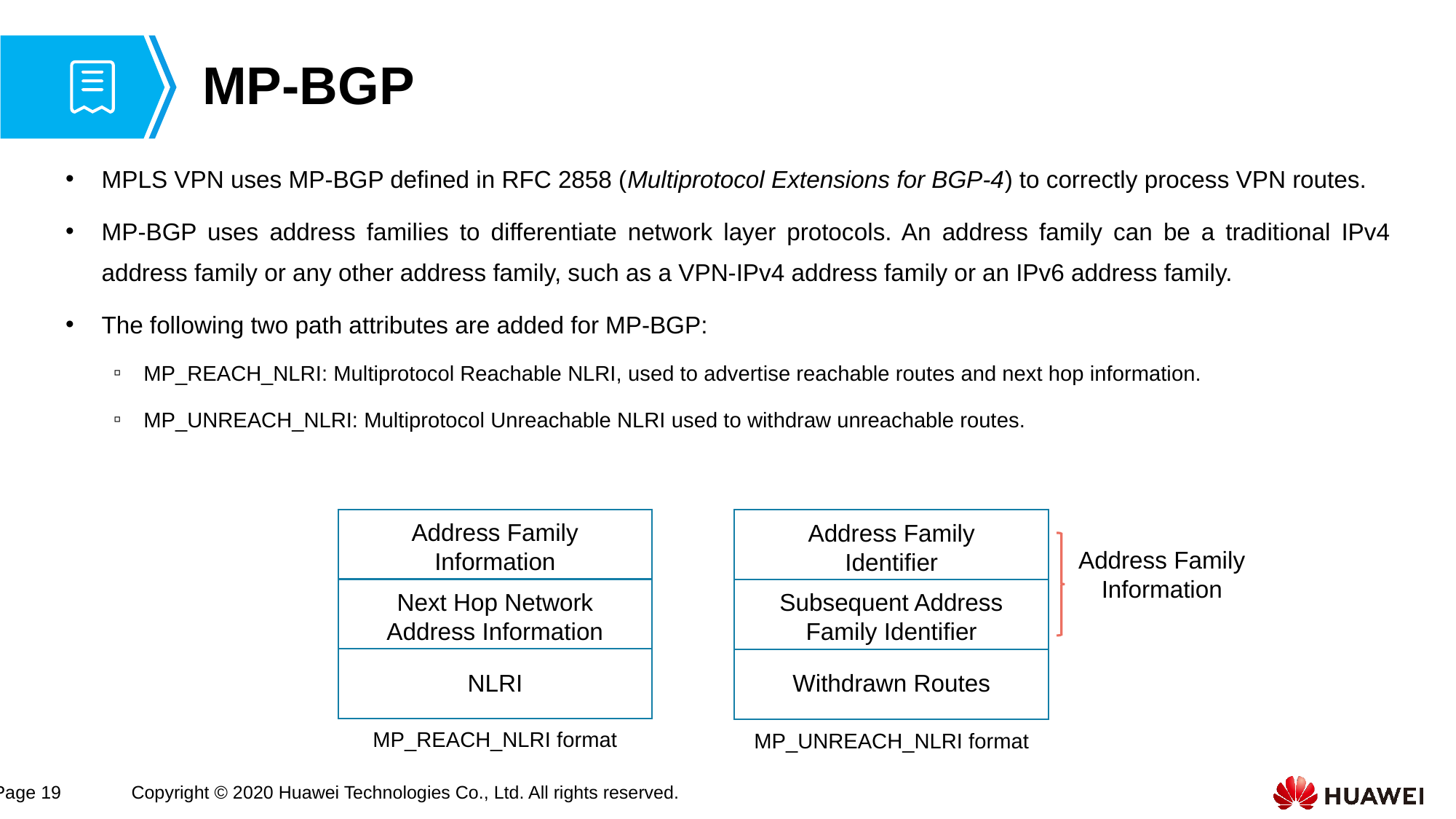

# MP-BGP
MPLS VPN uses MP-BGP defined in RFC 2858 (Multiprotocol Extensions for BGP-4) to correctly process VPN routes.
MP-BGP uses address families to differentiate network layer protocols. An address family can be a traditional IPv4 address family or any other address family, such as a VPN-IPv4 address family or an IPv6 address family.
The following two path attributes are added for MP-BGP:
MP_REACH_NLRI: Multiprotocol Reachable NLRI, used to advertise reachable routes and next hop information.
MP_UNREACH_NLRI: Multiprotocol Unreachable NLRI used to withdraw unreachable routes.

Address Family Information
Address Family Identifier

Address Family Information

Next Hop Network Address Information
Subsequent Address Family Identifier

NLRI
Withdrawn Routes
MP_REACH_NLRI format
MP_UNREACH_NLRI format